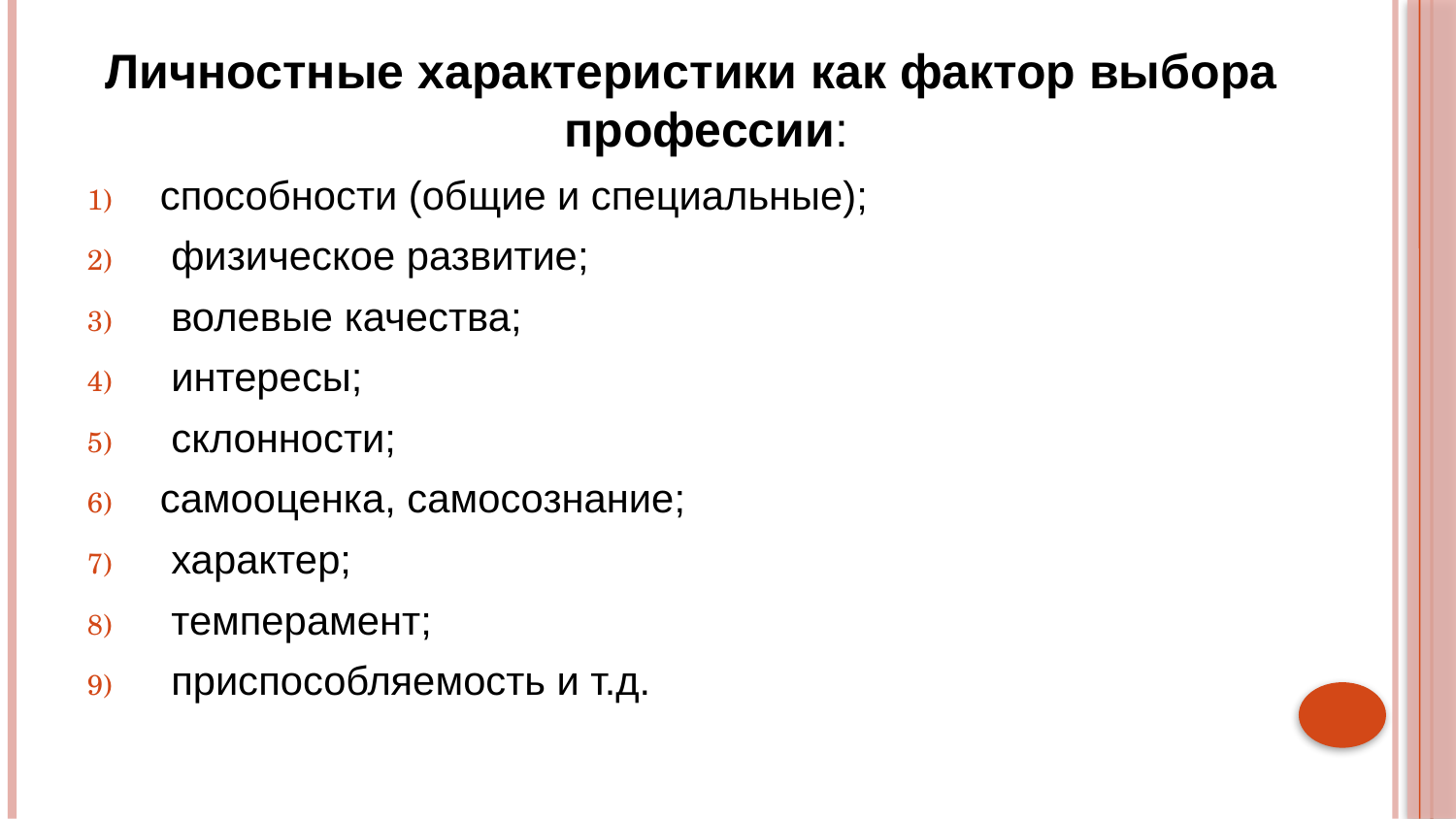

Личностные характеристики как фактор выбора профессии:
способности (общие и специальные);
 физическое развитие;
 волевые качества;
 интересы;
 склонности;
самооценка, самосознание;
 характер;
 темперамент;
 приспособляемость и т.д.